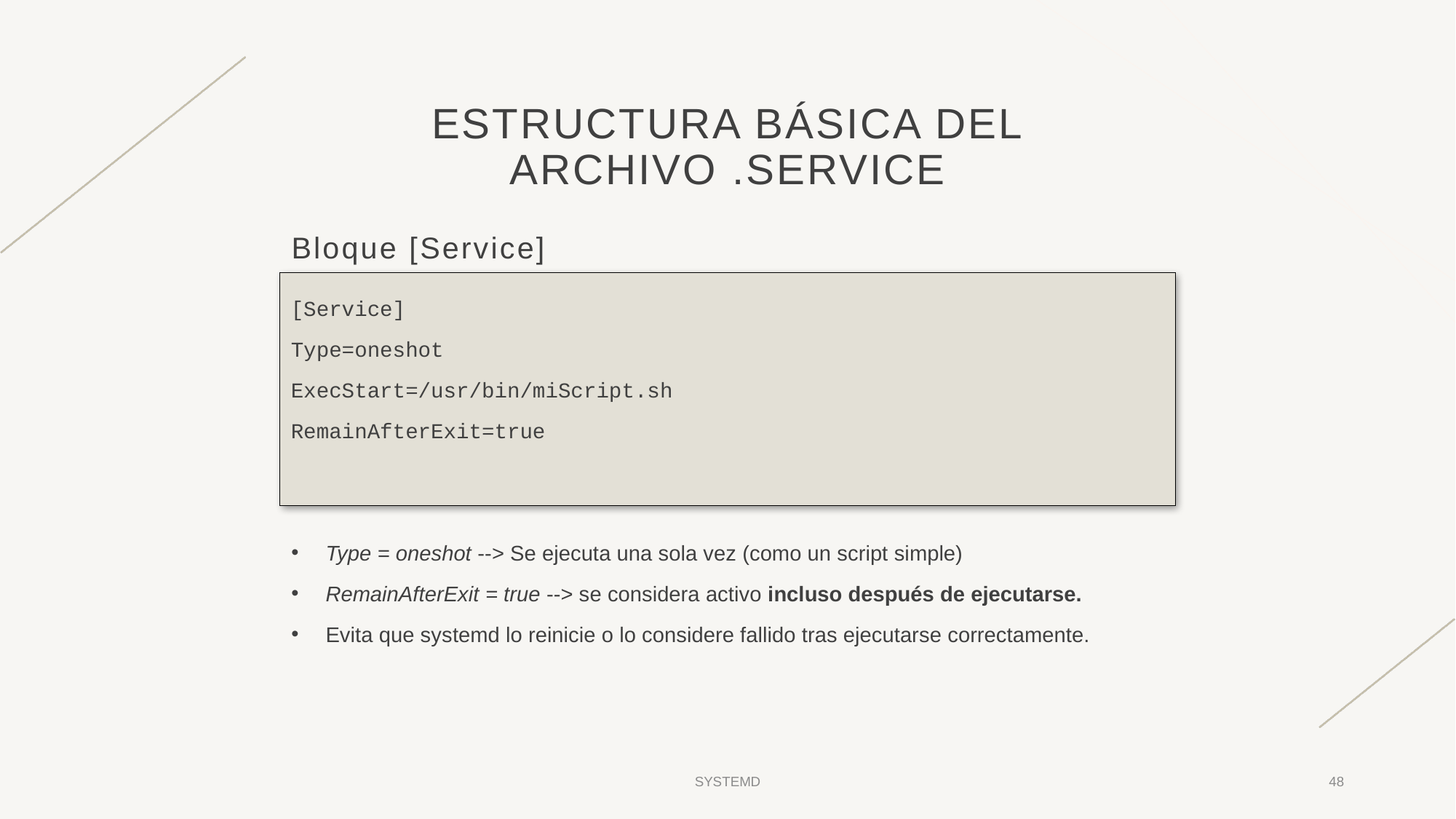

# Estructura básica del archivo .service
Bloque [Service]
[Service]
Type=oneshot
ExecStart=/usr/bin/miScript.sh
RemainAfterExit=true

Type = oneshot --> Se ejecuta una sola vez (como un script simple)
RemainAfterExit = true --> se considera activo incluso después de ejecutarse.
Evita que systemd lo reinicie o lo considere fallido tras ejecutarse correctamente.

SYSTEMD
48